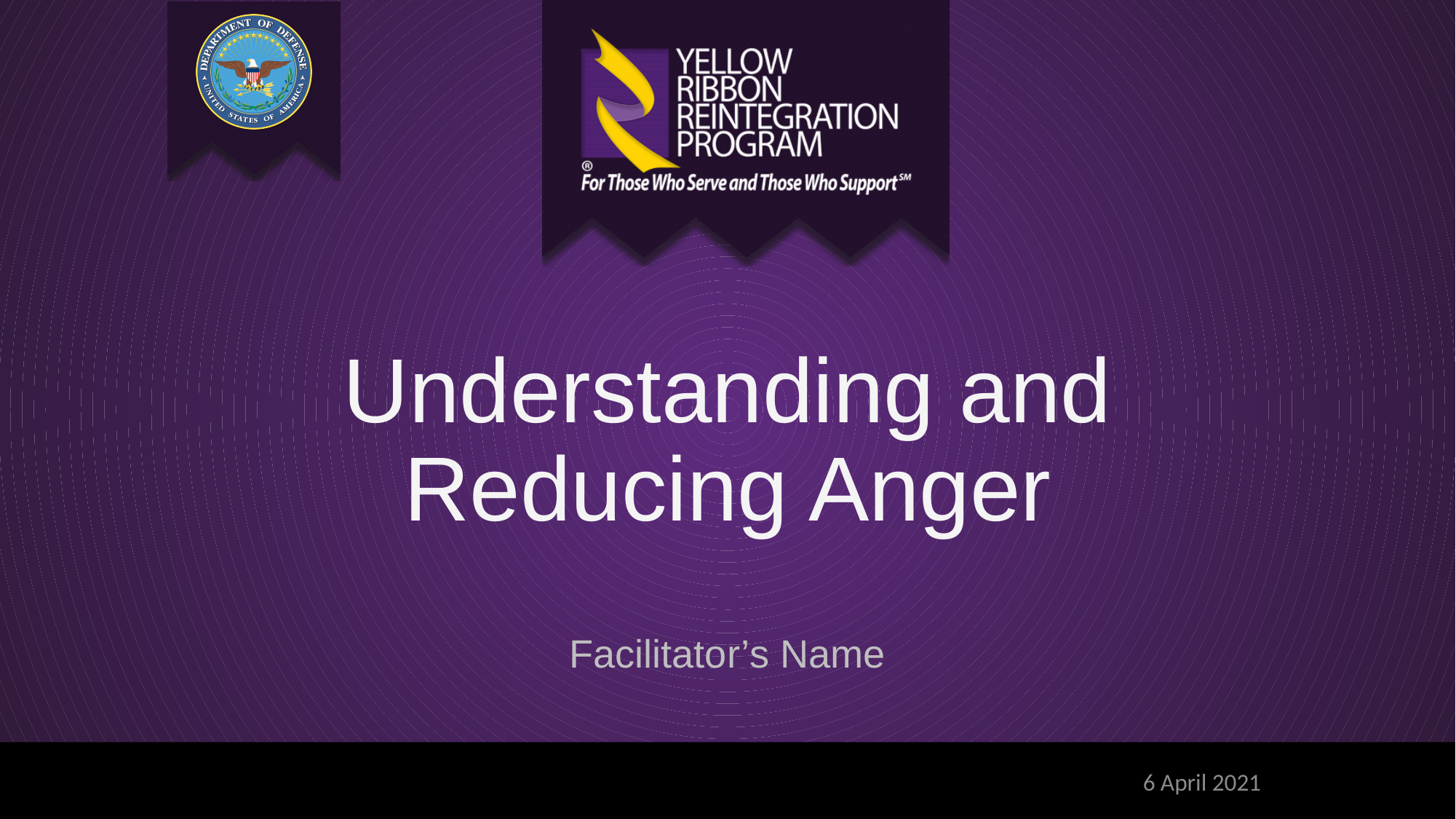

# Understanding and Reducing Anger
Facilitator’s Name
Understanding and Reducing Anger | v.FY21
6 April 2021
1